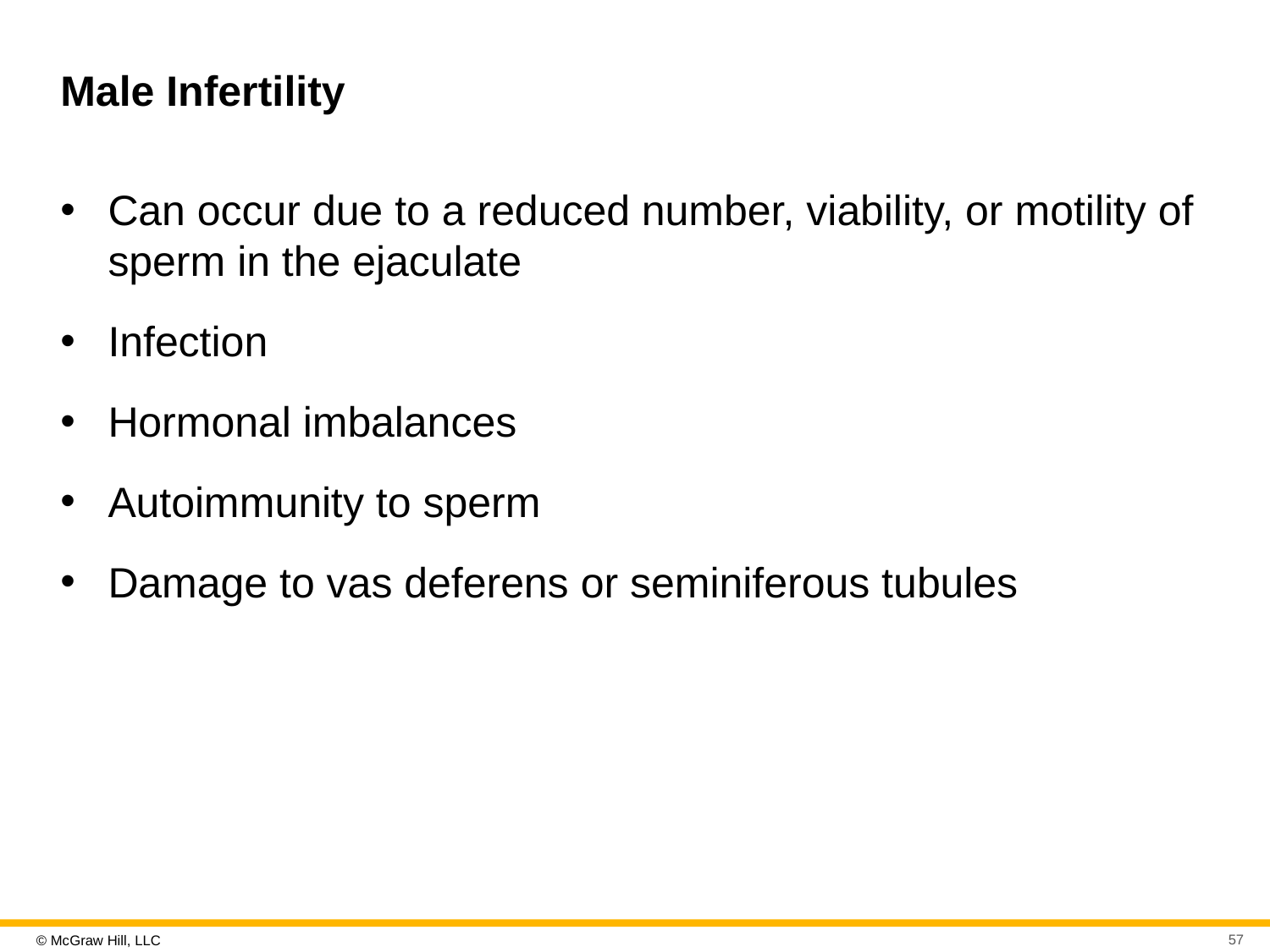

# Male Infertility
Can occur due to a reduced number, viability, or motility of sperm in the ejaculate
Infection
Hormonal imbalances
Autoimmunity to sperm
Damage to vas deferens or seminiferous tubules
57